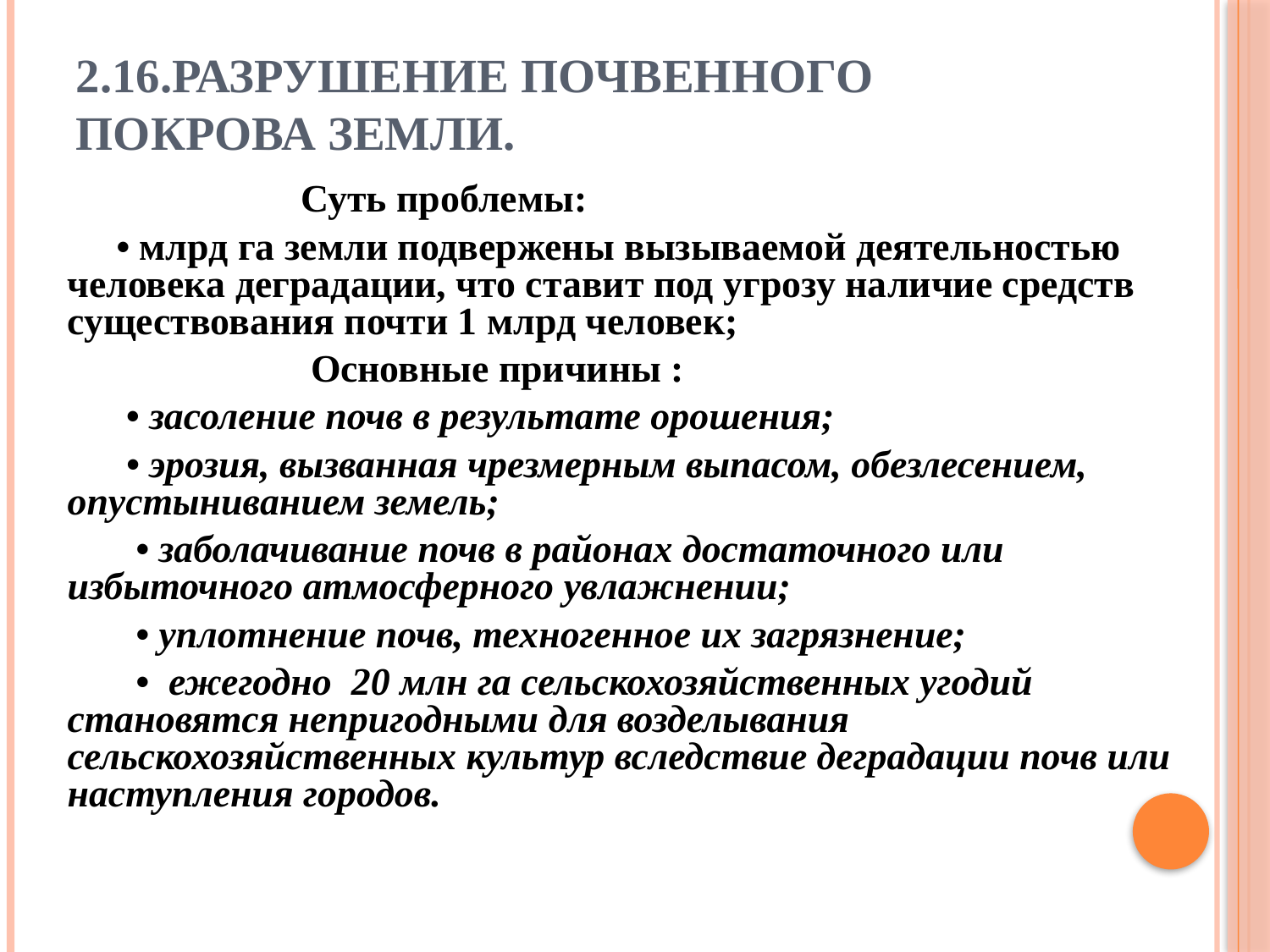

# 2.16.Разрушение почвенного покрова Земли.
                        Суть проблемы:
     • млрд га земли подвержены вызываемой деятельностью человека деградации, что ставит под угрозу наличие средств существования почти 1 млрд человек;
                         Основные причины :
      • засоление почв в результате орошения;
      • эрозия, вызванная чрезмерным выпасом, обезлесением, опустыниванием земель;
       • заболачивание почв в районах достаточного или избыточного атмосферного увлажнении;
       • уплотнение почв, техногенное их загрязнение;
       •  ежегодно  20 млн га сельскохозяйственных угодий становятся непригодными для возделывания сельскохозяйственных культур вследствие деградации почв или наступления городов.